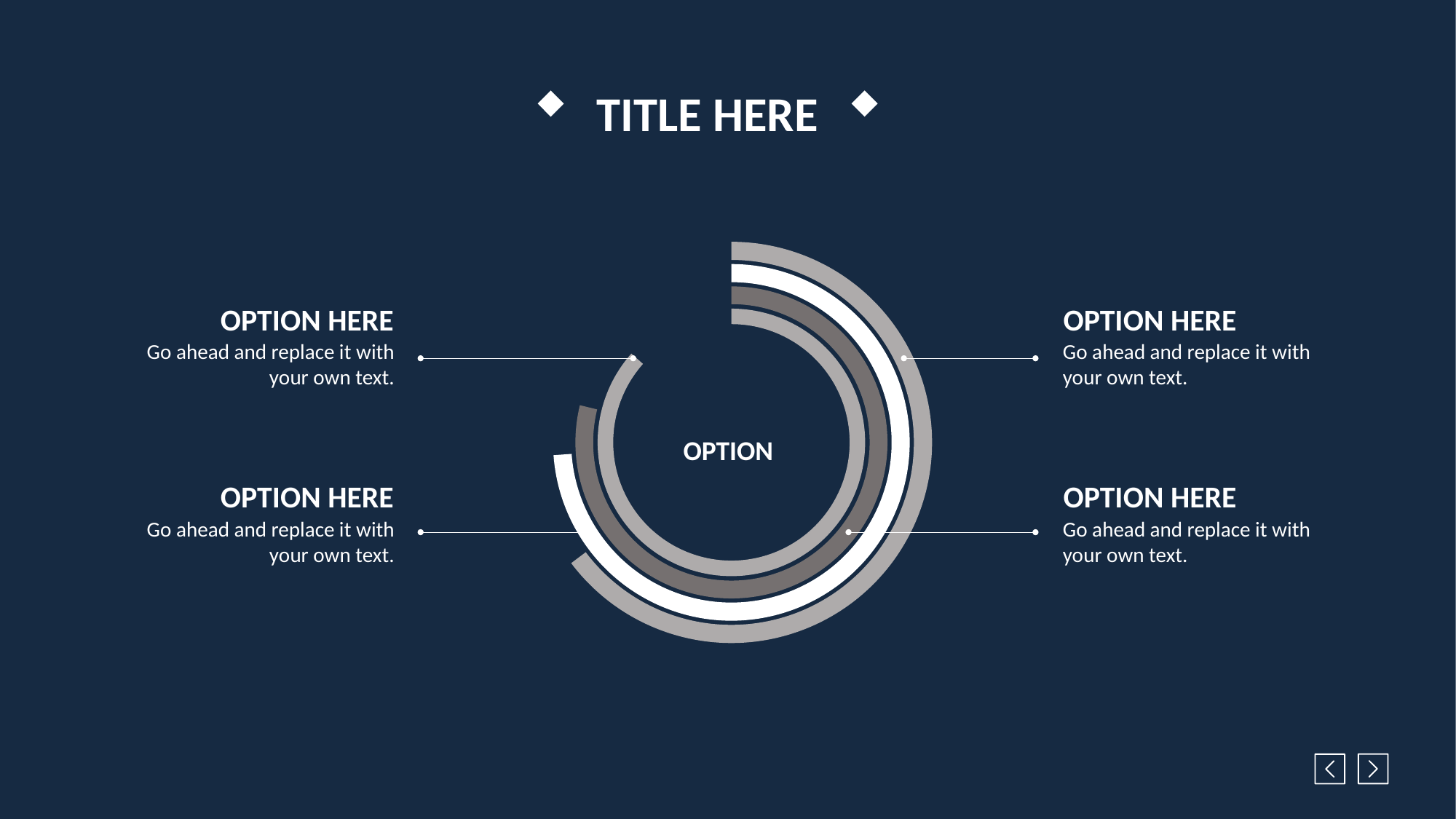

TITLE HERE

OPTION HERE
Go ahead and replace it with your own text.
OPTION HERE
Go ahead and replace it with your own text.

OPTION
OPTION HERE
Go ahead and replace it with your own text.
OPTION HERE
Go ahead and replace it with your own text.